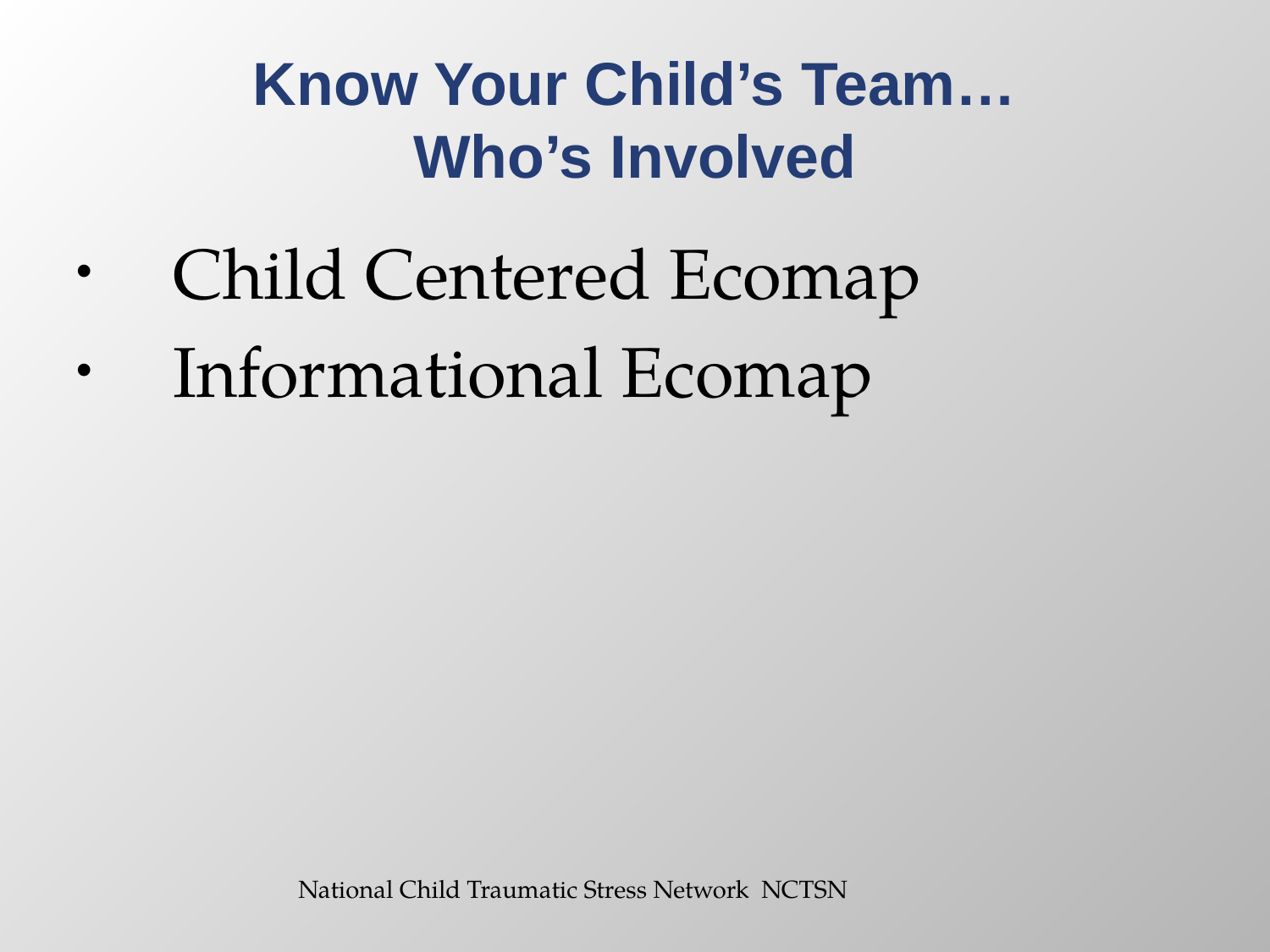

# Know Your Child’s Team… Who’s Involved
 Child Centered Ecomap
 Informational Ecomap
National Child Traumatic Stress Network  NCTSN